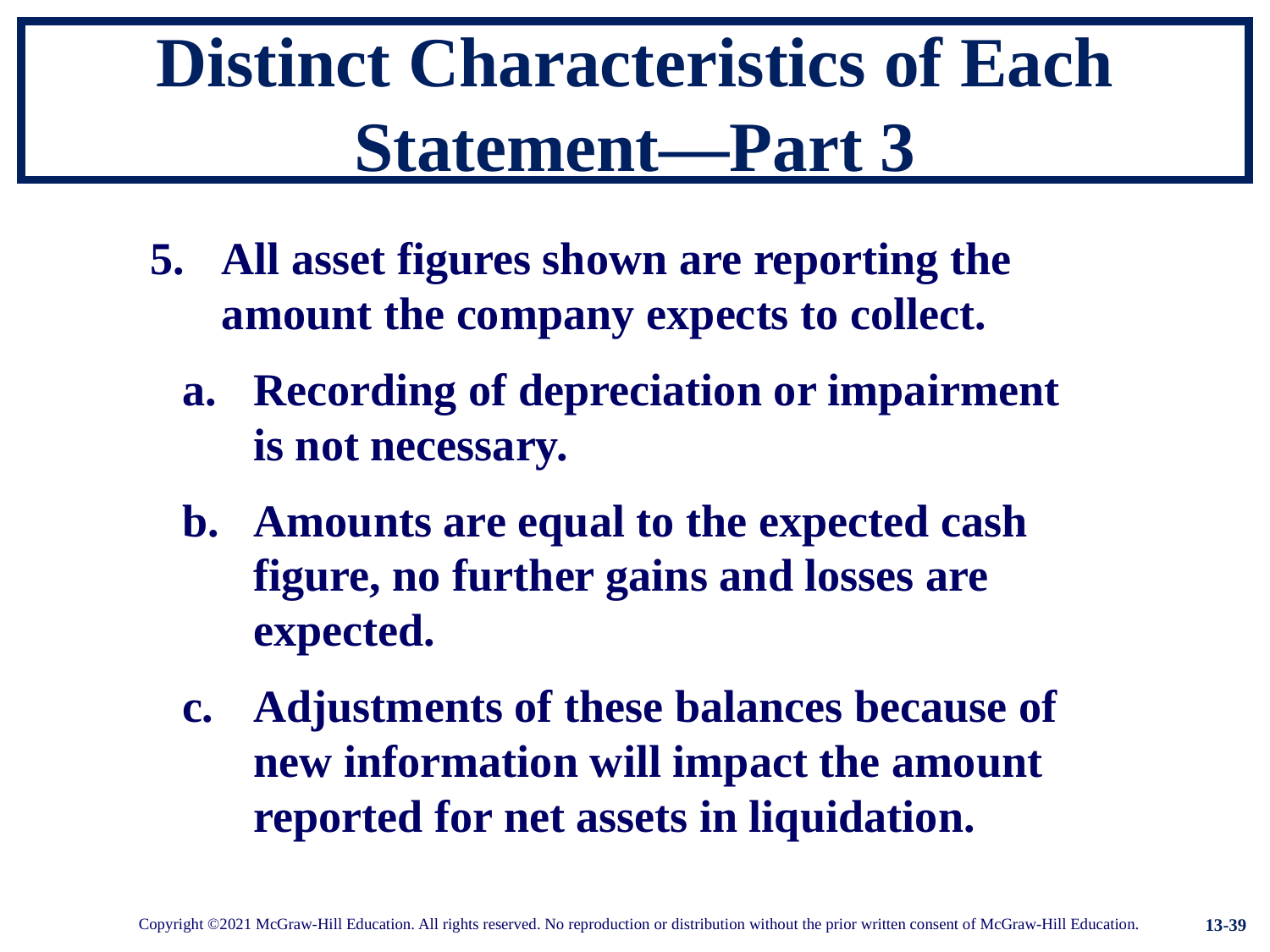

# Distinct Characteristics of Each Statement—Part 3
All asset figures shown are reporting the amount the company expects to collect.
Recording of depreciation or impairment is not necessary.
Amounts are equal to the expected cash figure, no further gains and losses are expected.
Adjustments of these balances because of new information will impact the amount reported for net assets in liquidation.

13-39
Copyright ©2021 McGraw-Hill Education. All rights reserved. No reproduction or distribution without the prior written consent of McGraw-Hill Education.